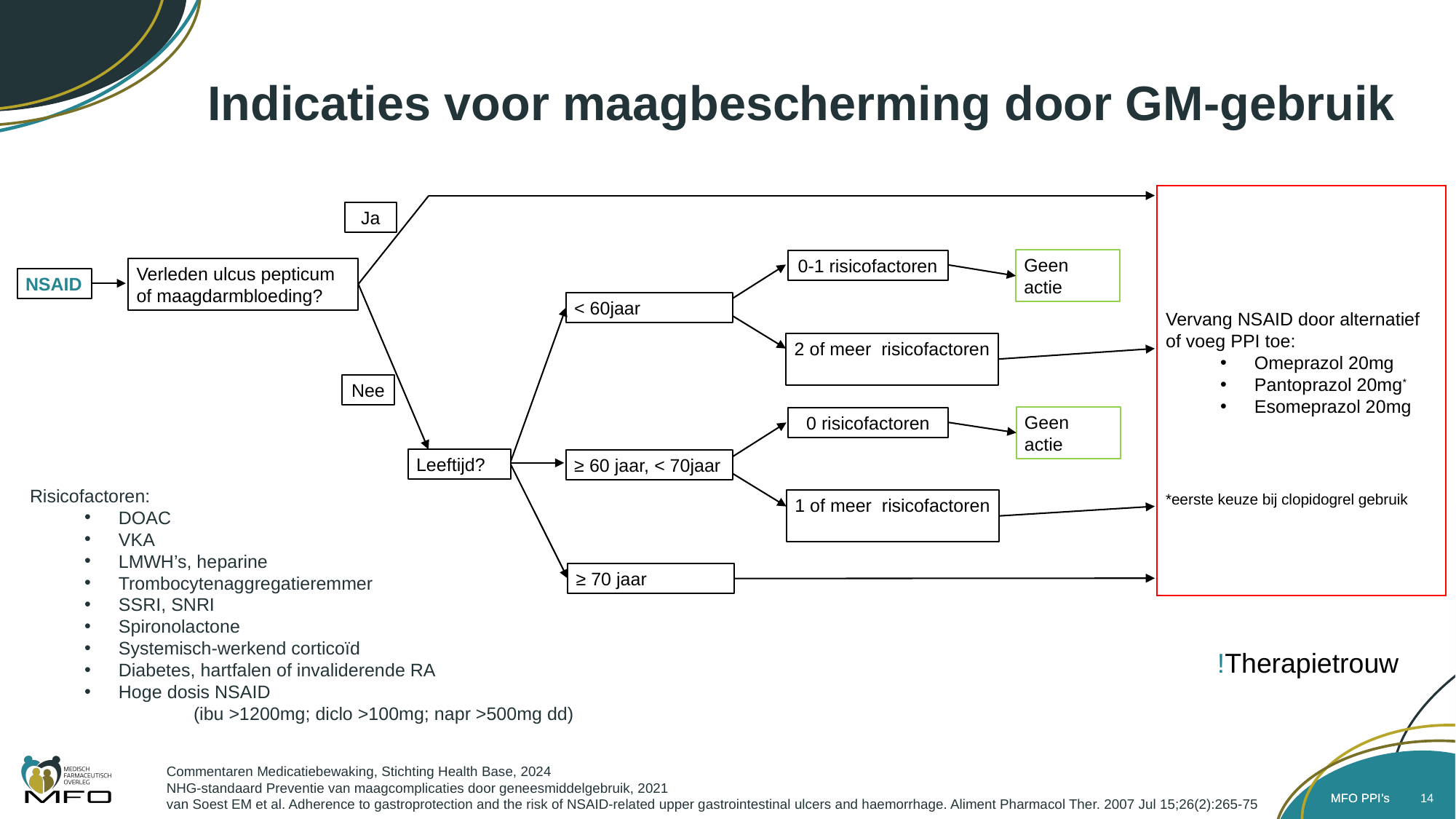

Indicaties voor maagbescherming door GM-gebruik

Ja
Geen actie
0-1 risicofactoren
Verleden ulcus pepticum
of maagdarmbloeding?
NSAID
< 60jaar
Vervang NSAID door alternatief
of voeg PPI toe:
Omeprazol 20mg
Pantoprazol 20mg*
Esomeprazol 20mg

*eerste keuze bij clopidogrel gebruik
2 of meer  risicofactoren
Nee
Geen actie
0 risicofactoren
Leeftijd?
≥ 60 jaar, < 70jaar
Risicofactoren:
DOAC
VKA
LMWH’s, heparine
Trombocytenaggregatieremmer
SSRI, SNRI
Spironolactone
Systemisch-werkend corticoïd
Diabetes, hartfalen of invaliderende RA
Hoge dosis NSAID
	(ibu >1200mg; diclo >100mg; napr >500mg dd)
1 of meer  risicofactoren
≥ 70 jaar
!Therapietrouw

Commentaren Medicatiebewaking, Stichting Health Base, 2024
NHG-standaard Preventie van maagcomplicaties door geneesmiddelgebruik, 2021
van Soest EM et al. Adherence to gastroprotection and the risk of NSAID-related upper gastrointestinal ulcers and haemorrhage. Aliment Pharmacol Ther. 2007 Jul 15;26(2):265-75
14